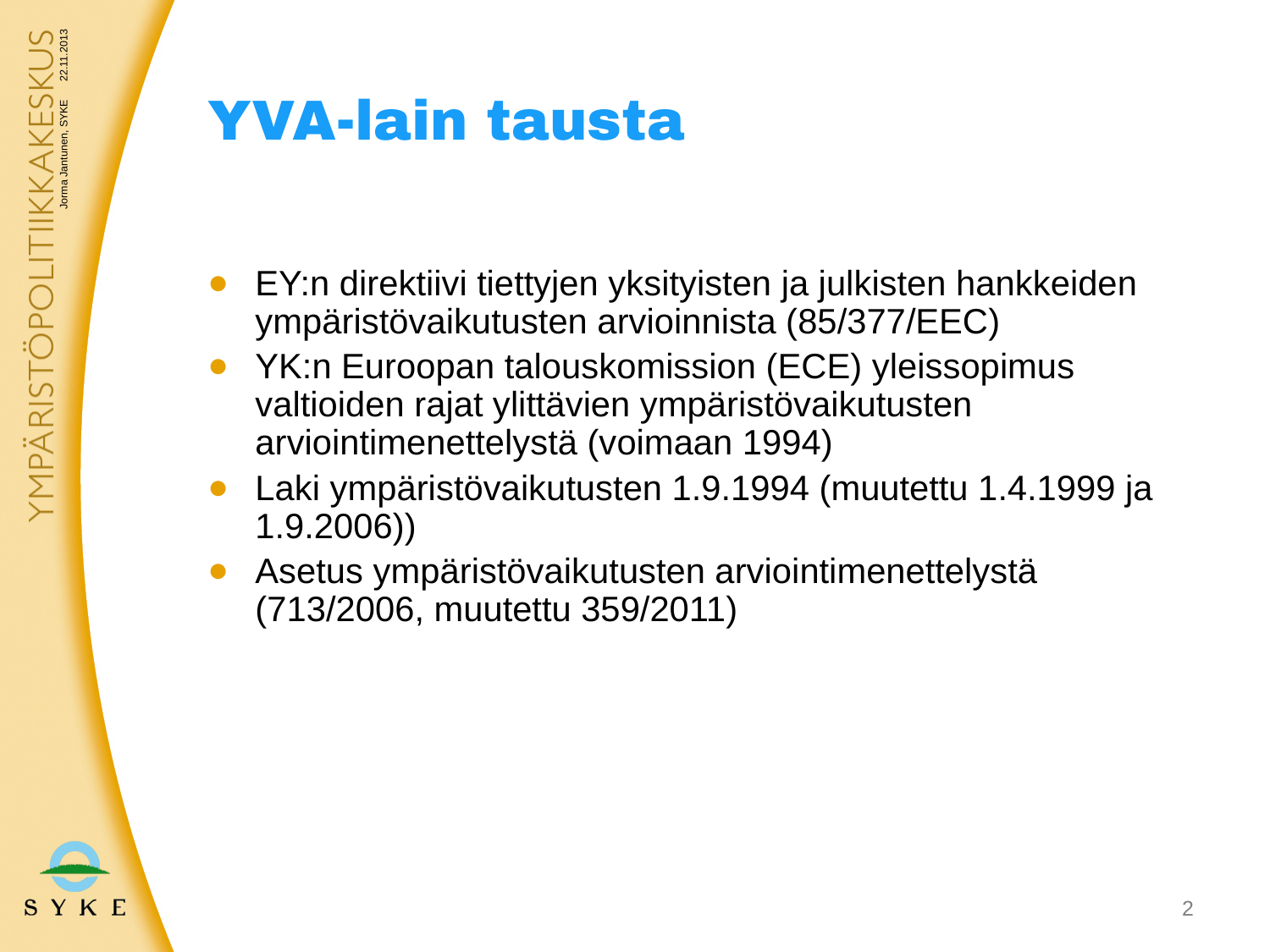

# YVA-lain tausta
22.11.2013
EY:n direktiivi tiettyjen yksityisten ja julkisten hankkeiden ympäristövaikutusten arvioinnista (85/377/EEC)
YK:n Euroopan talouskomission (ECE) yleissopimus valtioiden rajat ylittävien ympäristövaikutusten arviointimenettelystä (voimaan 1994)
Laki ympäristövaikutusten 1.9.1994 (muutettu 1.4.1999 ja 1.9.2006))
Asetus ympäristövaikutusten arviointimenettelystä (713/2006, muutettu 359/2011)
Jorma Jantunen, SYKE
2